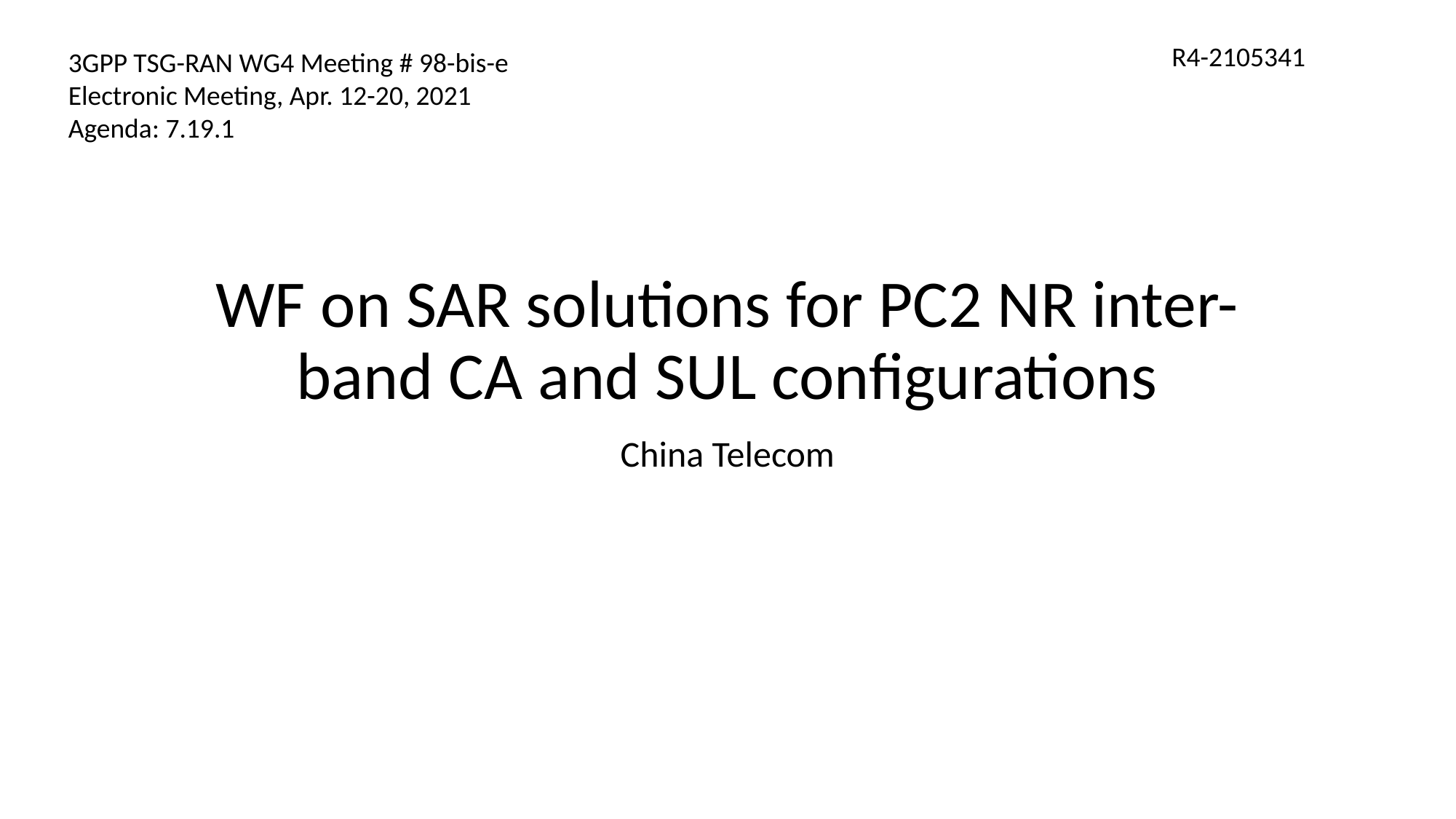

R4-2105341
3GPP TSG-RAN WG4 Meeting # 98-bis-e
Electronic Meeting, Apr. 12-20, 2021
Agenda: 7.19.1
# WF on SAR solutions for PC2 NR inter-band CA and SUL configurations
China Telecom